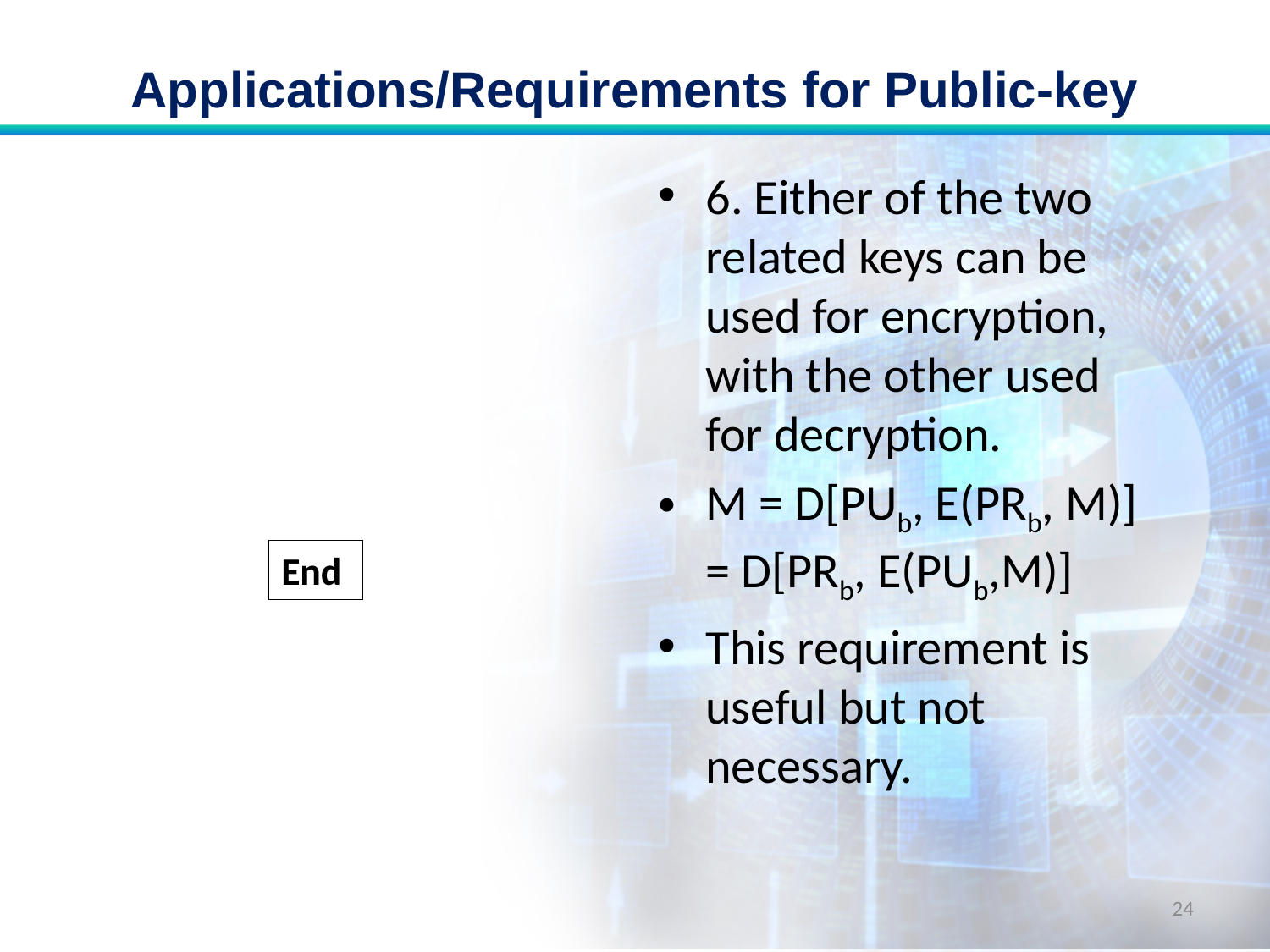

# Applications/Requirements for Public-key
6. Either of the two related keys can be used for encryption, with the other used for decryption.
M = D[PUb, E(PRb, M)] = D[PRb, E(PUb,M)]
This requirement is useful but not necessary.
End
24